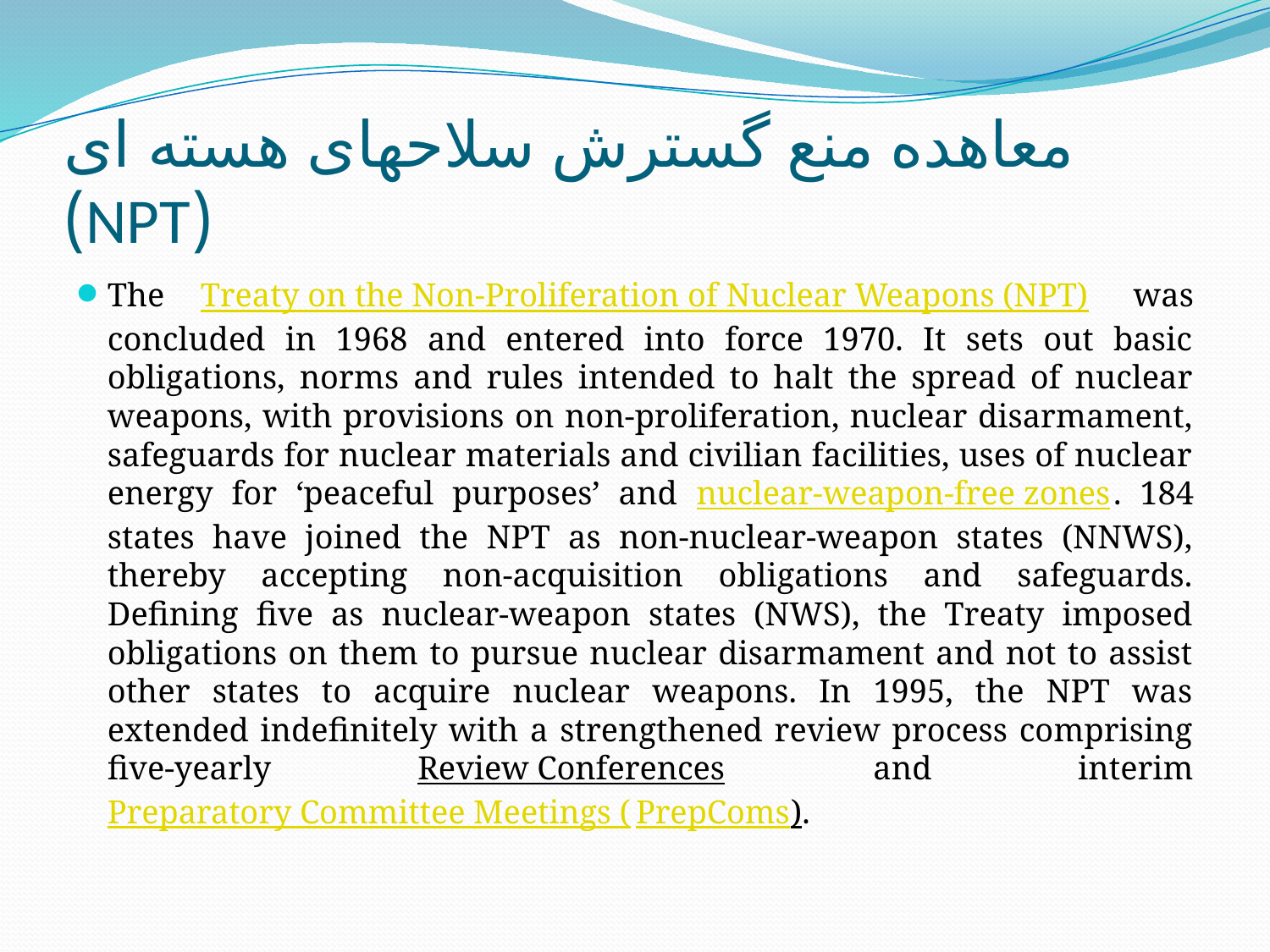

# معاهده منع گسترش سلاحهای هسته ای (NPT)
The Treaty on the Non-Proliferation of Nuclear Weapons (NPT) was concluded in 1968 and entered into force 1970. It sets out basic obligations, norms and rules intended to halt the spread of nuclear weapons, with provisions on non-proliferation, nuclear disarmament, safeguards for nuclear materials and civilian facilities, uses of nuclear energy for ‘peaceful purposes’ and nuclear-weapon-free zones. 184 states have joined the NPT as non-nuclear-weapon states (NNWS), thereby accepting non-acquisition obligations and safeguards. Defining five as nuclear-weapon states (NWS), the Treaty imposed obligations on them to pursue nuclear disarmament and not to assist other states to acquire nuclear weapons. In 1995, the NPT was extended indefinitely with a strengthened review process comprising five-yearly Review Conferences and interim Preparatory Committee Meetings (PrepComs).